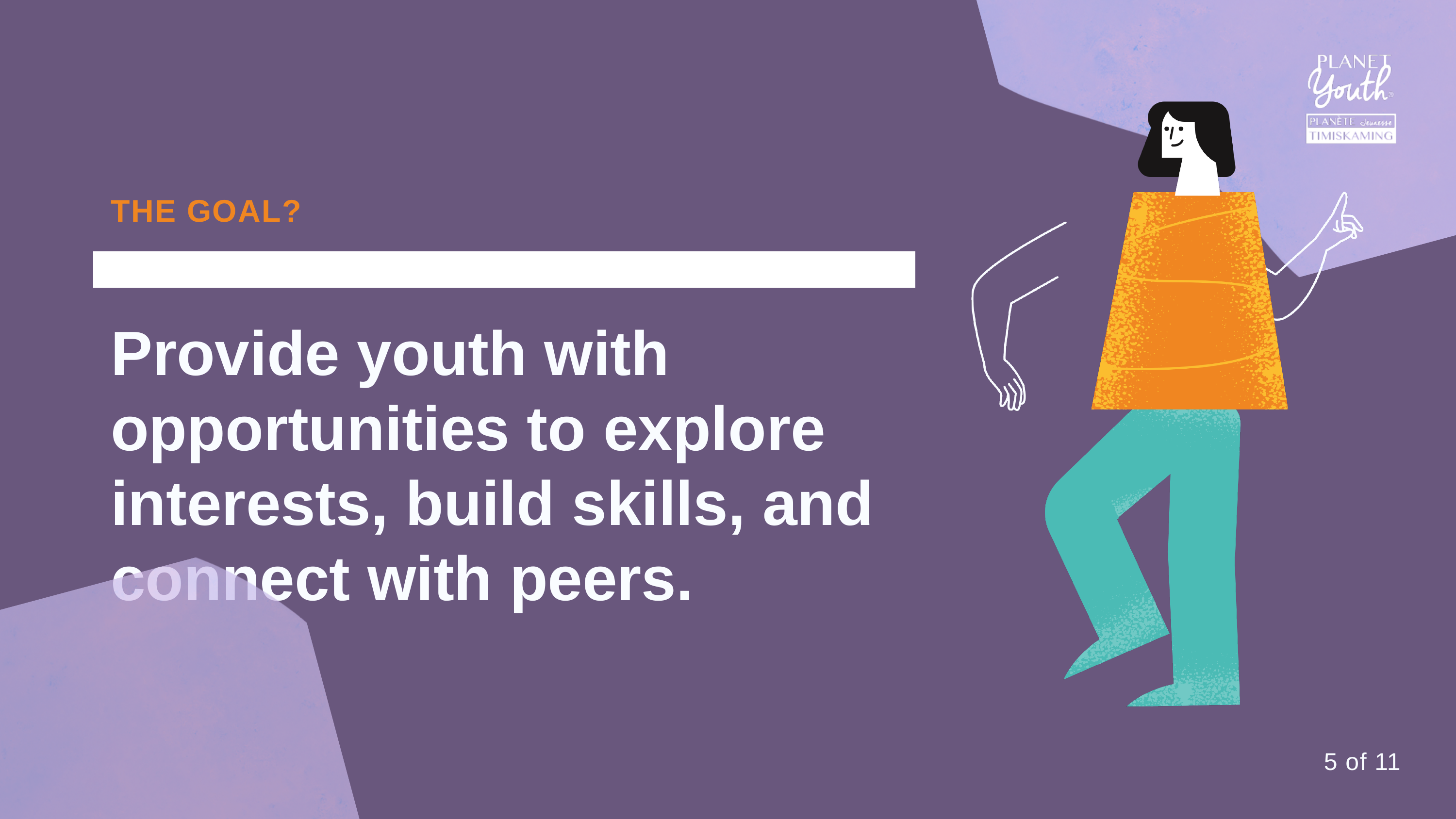

THE GOAL?

Provide youth with opportunities to explore interests, build skills, and connect with peers.

5 of 11